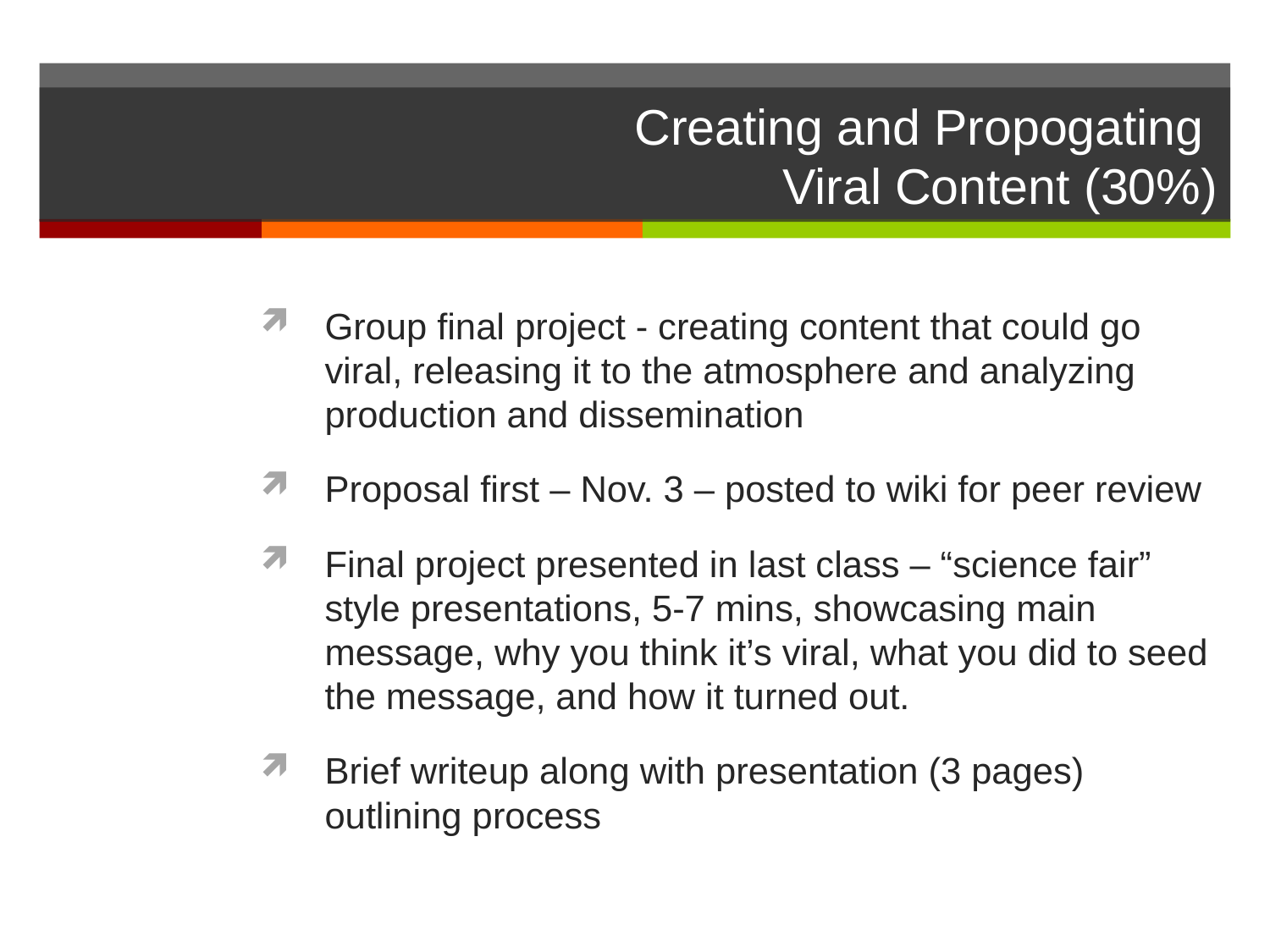

# Creating and Propogating Viral Content (30%)
Group final project - creating content that could go viral, releasing it to the atmosphere and analyzing production and dissemination
Proposal first – Nov. 3 – posted to wiki for peer review
Final project presented in last class – “science fair” style presentations, 5-7 mins, showcasing main message, why you think it’s viral, what you did to seed the message, and how it turned out.
Brief writeup along with presentation (3 pages) outlining process